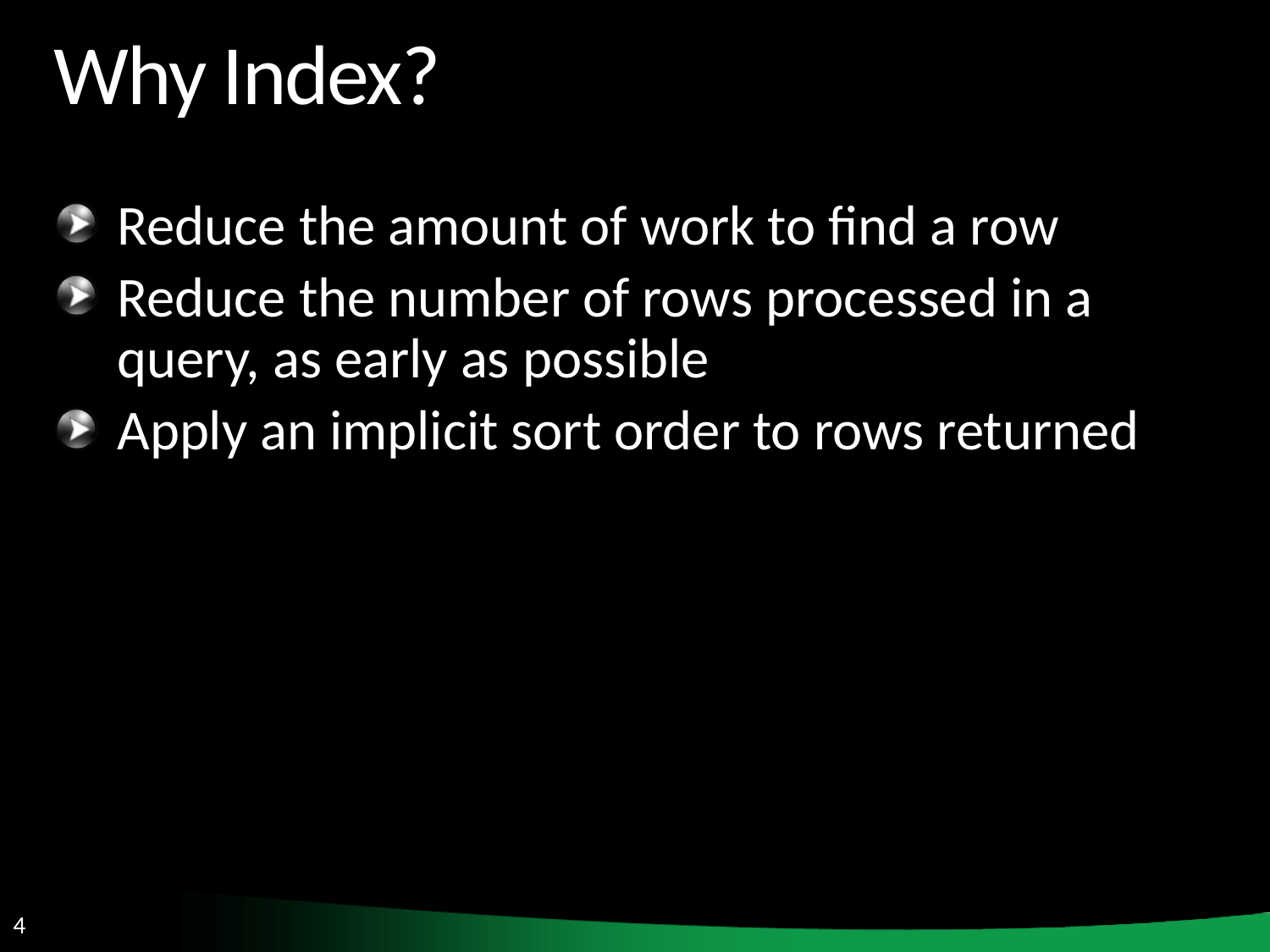

# Why Index?
Reduce the amount of work to find a row
Reduce the number of rows processed in a query, as early as possible
Apply an implicit sort order to rows returned